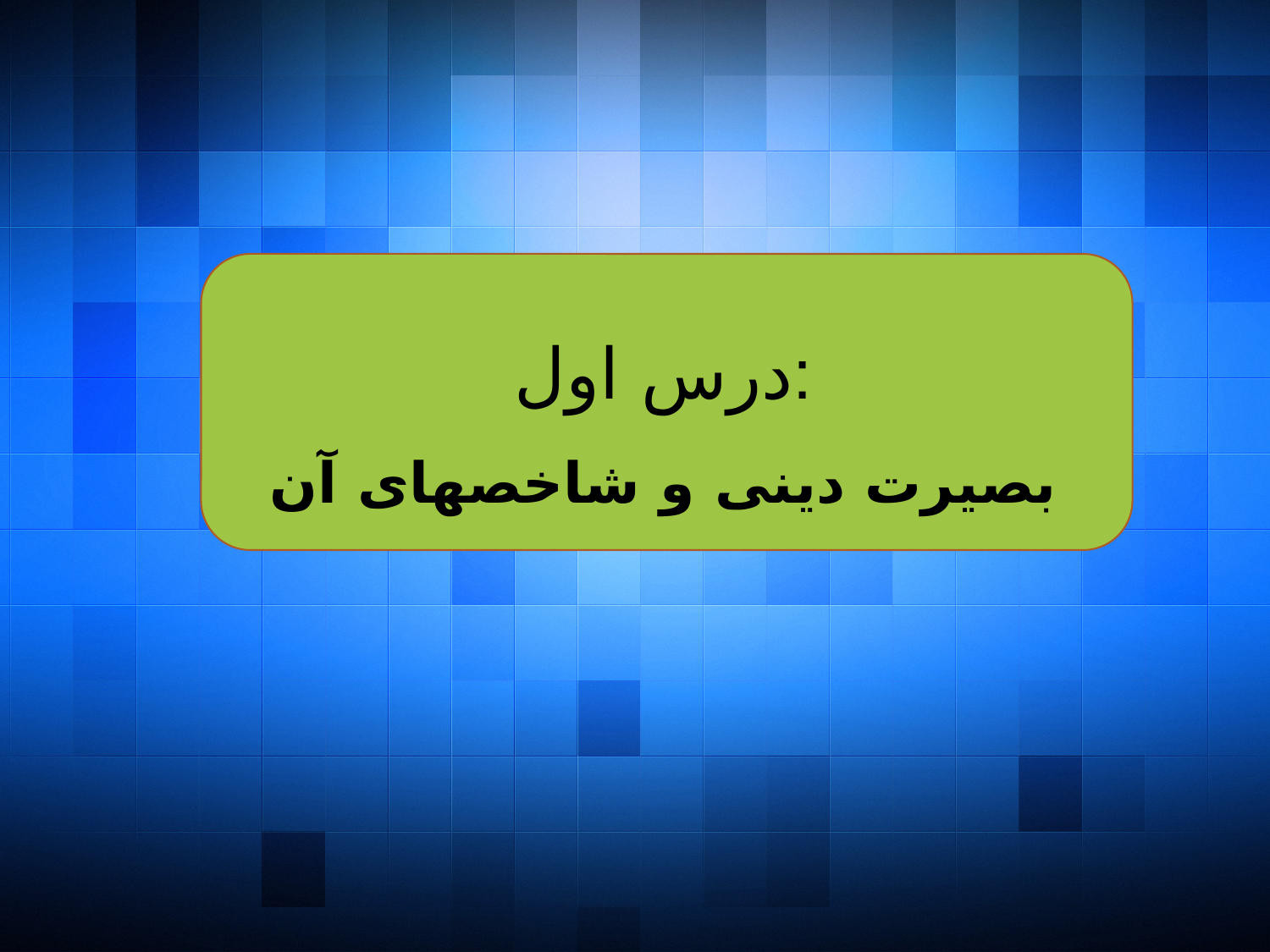

درس اول:
بصیرت دینی و شاخصهای آن